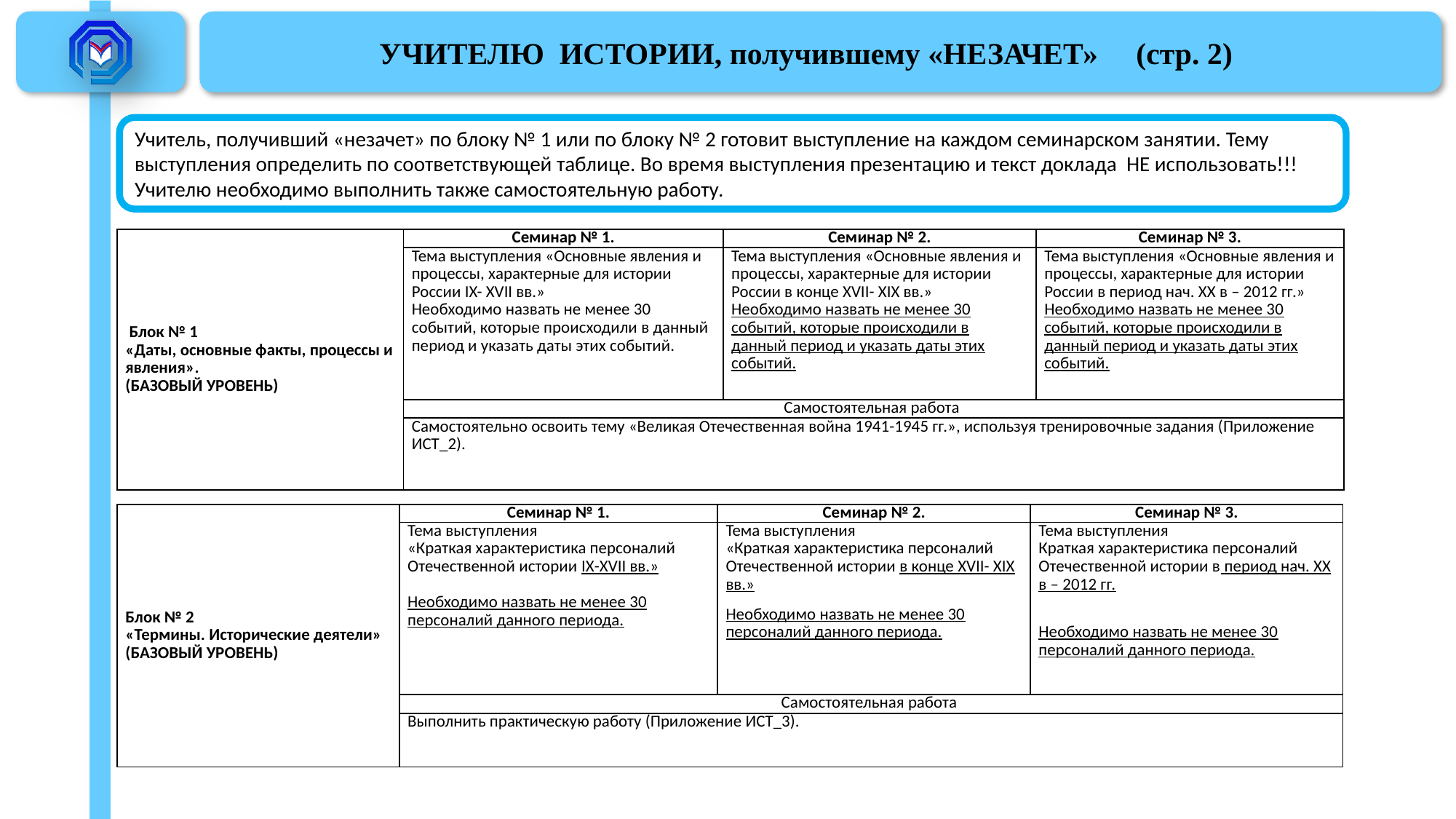

# УЧИТЕЛЮ  ИСТОРИИ, получившему «НЕЗАЧЕТ»     (стр. 2)
Учитель, получивший «незачет» по блоку № 1 или по блоку № 2 готовит выступление на каждом семинарском занятии. Тему выступления определить по соответствующей таблице. Во время выступления презентацию и текст доклада  НЕ использовать!!!   Учителю необходимо выполнить также самостоятельную работу.
| Блок № 1 «Даты, основные факты, процессы и явления». (БАЗОВЫЙ УРОВЕНЬ) | Семинар № 1. | Семинар № 2. | Семинар № 3. |
| --- | --- | --- | --- |
|  | Тема выступления «Основные явления и процессы, характерные для истории России IX- XVII вв.» Необходимо назвать не менее 30 событий, которые происходили в данный период и указать даты этих событий. | Тема выступления «Основные явления и процессы, характерные для истории России в конце XVII- XIX вв.» Необходимо назвать не менее 30 событий, которые происходили в данный период и указать даты этих событий. | Тема выступления «Основные явления и процессы, характерные для истории России в период нач. XX в – 2012 гг.» Необходимо назвать не менее 30 событий, которые происходили в данный период и указать даты этих событий. |
|  | Самостоятельная работа |  |  |
|  | Самостоятельно освоить тему «Великая Отечественная война 1941-1945 гг.», используя тренировочные задания (Приложение ИСТ\_2). |  |  |
| Блок № 2 «Термины. Исторические деятели» (БАЗОВЫЙ УРОВЕНЬ) | Семинар № 1. | Семинар № 2. | Семинар № 3. |
| --- | --- | --- | --- |
|  | Тема выступления «Краткая характеристика персоналий Отечественной истории IX-XVII вв.»   Необходимо назвать не менее 30 персоналий данного периода. | Тема выступления «Краткая характеристика персоналий Отечественной истории в конце XVII- XIX вв.» Необходимо назвать не менее 30 персоналий данного периода. | Тема выступления Краткая характеристика персоналий Отечественной истории в период нач. XX в – 2012 гг.   Необходимо назвать не менее 30 персоналий данного периода. |
|  | Самостоятельная работа |  |  |
|  | Выполнить практическую работу (Приложение ИСТ\_3). |  |  |